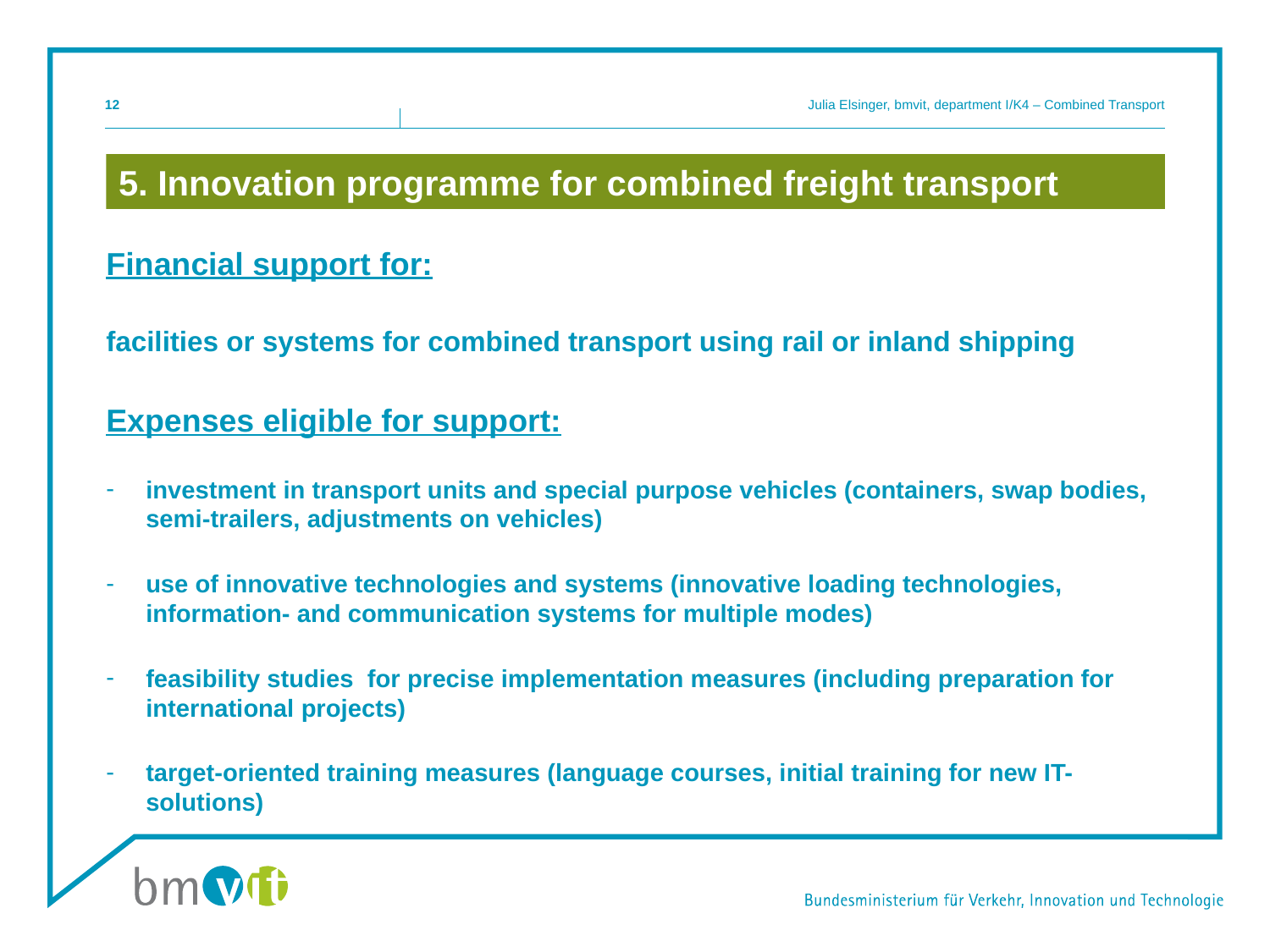

12
Julia Elsinger, bmvit, department I/K4 – Combined Transport
5. Innovation programme for combined freight transport
Financial support for:
facilities or systems for combined transport using rail or inland shipping
Expenses eligible for support:
investment in transport units and special purpose vehicles (containers, swap bodies, semi-trailers, adjustments on vehicles)
use of innovative technologies and systems (innovative loading technologies, information- and communication systems for multiple modes)
feasibility studies  for precise implementation measures (including preparation for international projects)
target-oriented training measures (language courses, initial training for new IT-solutions)